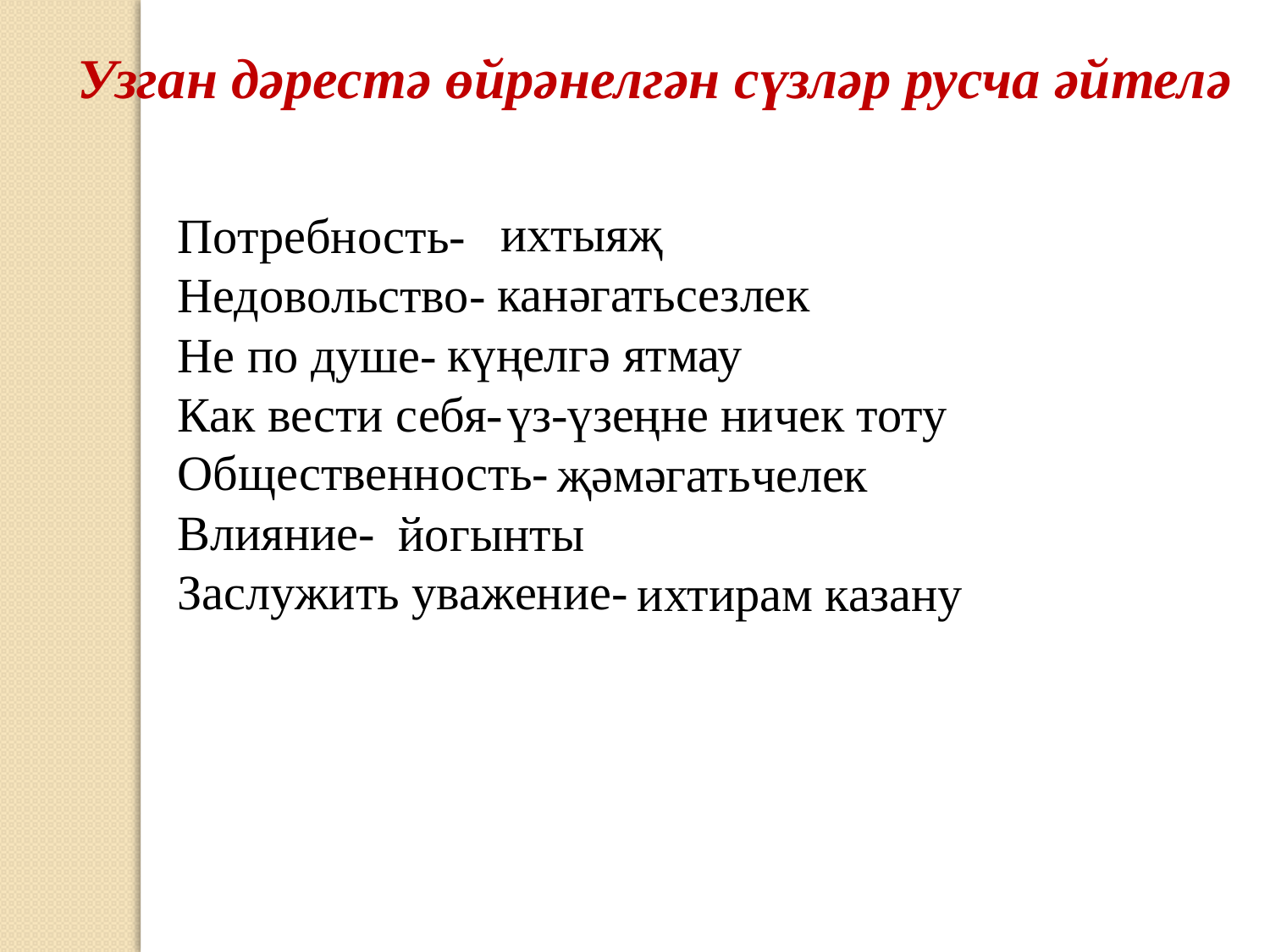

Узган дәрестә өйрәнелгән сүзләр русча әйтелә
Потребность-
Недовольство-
Не по душе-
Как вести себя-
Общественность-
Влияние-
Заслужить уважение-
 ихтыяҗ
канәгатьсезлек
күңелгә ятмау
үз-үзеңне ничек тоту
җәмәгатьчелек
йогынты
ихтирам казану